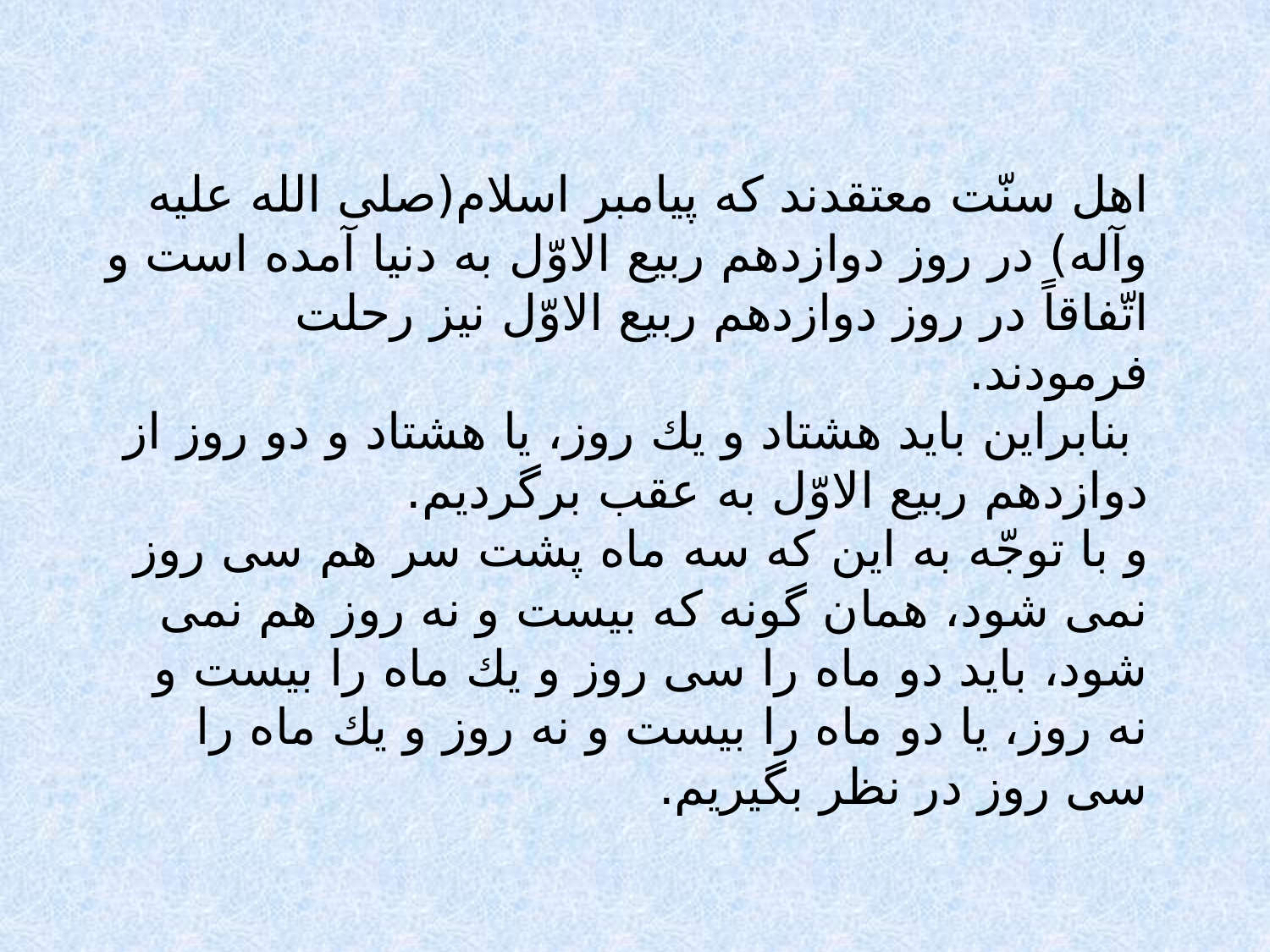

اهل سنّت معتقدند كه پيامبر اسلام(صلى الله عليه وآله) در روز دوازدهم ربيع الاوّل به دنيا آمده است و اتّفاقاً در روز دوازدهم ربيع الاوّل نيز رحلت فرمودند.
 بنابراين بايد هشتاد و يك روز، يا هشتاد و دو روز از دوازدهم ربيع الاوّل به عقب برگرديم.
و با توجّه به اين كه سه ماه پشت سر هم سى روز نمى شود، همان گونه كه بيست و نه روز هم نمى شود، بايد دو ماه را سى روز و يك ماه را بيست و نه روز، يا دو ماه را بيست و نه روز و يك ماه را سى روز در نظر بگيريم.